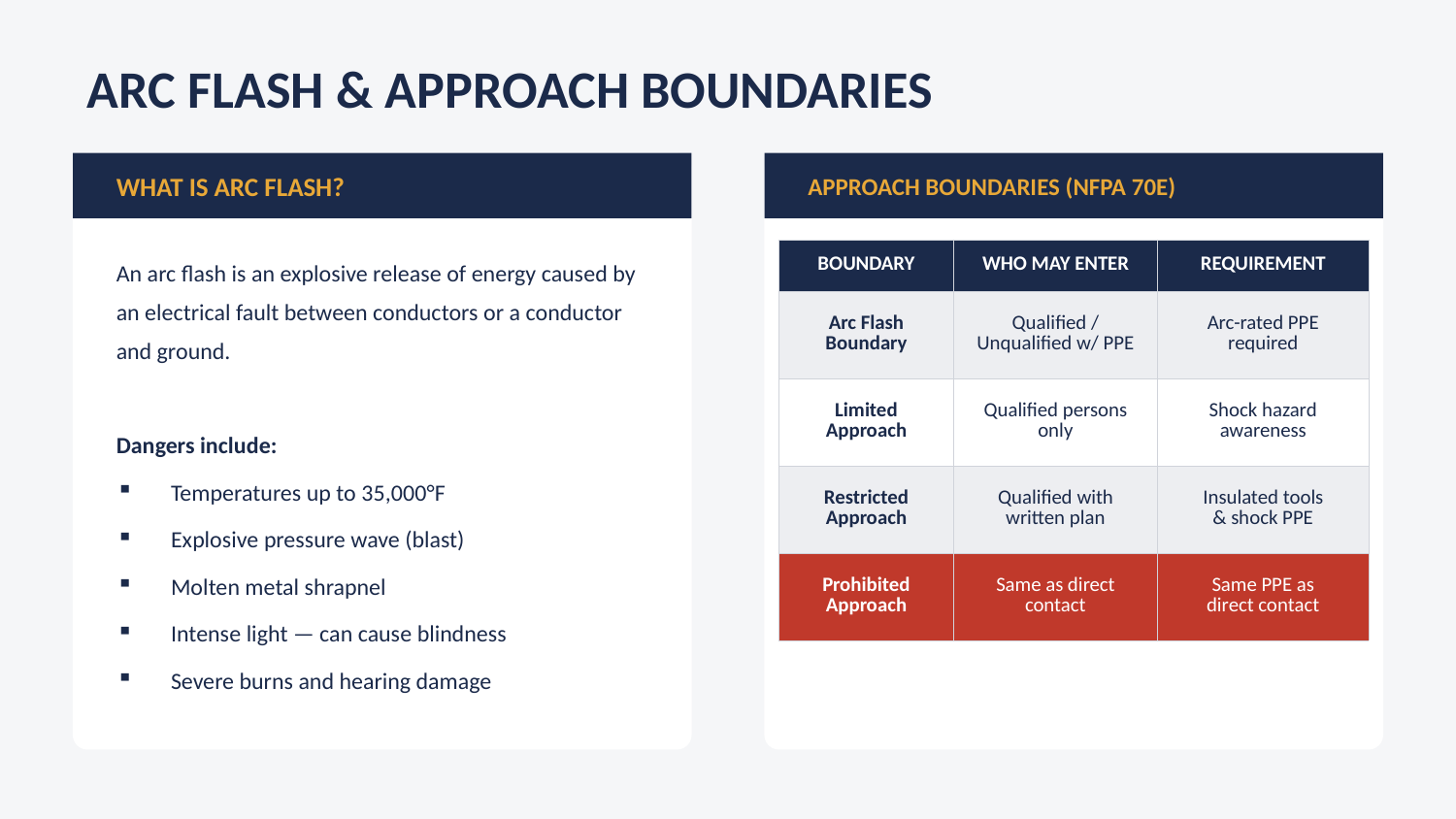

ARC FLASH & APPROACH BOUNDARIES

WHAT IS ARC FLASH?

APPROACH BOUNDARIES (NFPA 70E)
An arc flash is an explosive release of energy caused by an electrical fault between conductors or a conductor and ground.

Dangers include:
Temperatures up to 35,000°F
Explosive pressure wave (blast)
Molten metal shrapnel
Intense light — can cause blindness
Severe burns and hearing damage
| BOUNDARY | WHO MAY ENTER | REQUIREMENT |
| --- | --- | --- |
| Arc Flash Boundary | Qualified / Unqualified w/ PPE | Arc-rated PPE required |
| Limited Approach | Qualified persons only | Shock hazard awareness |
| Restricted Approach | Qualified with written plan | Insulated tools & shock PPE |
| Prohibited Approach | Same as direct contact | Same PPE as direct contact |